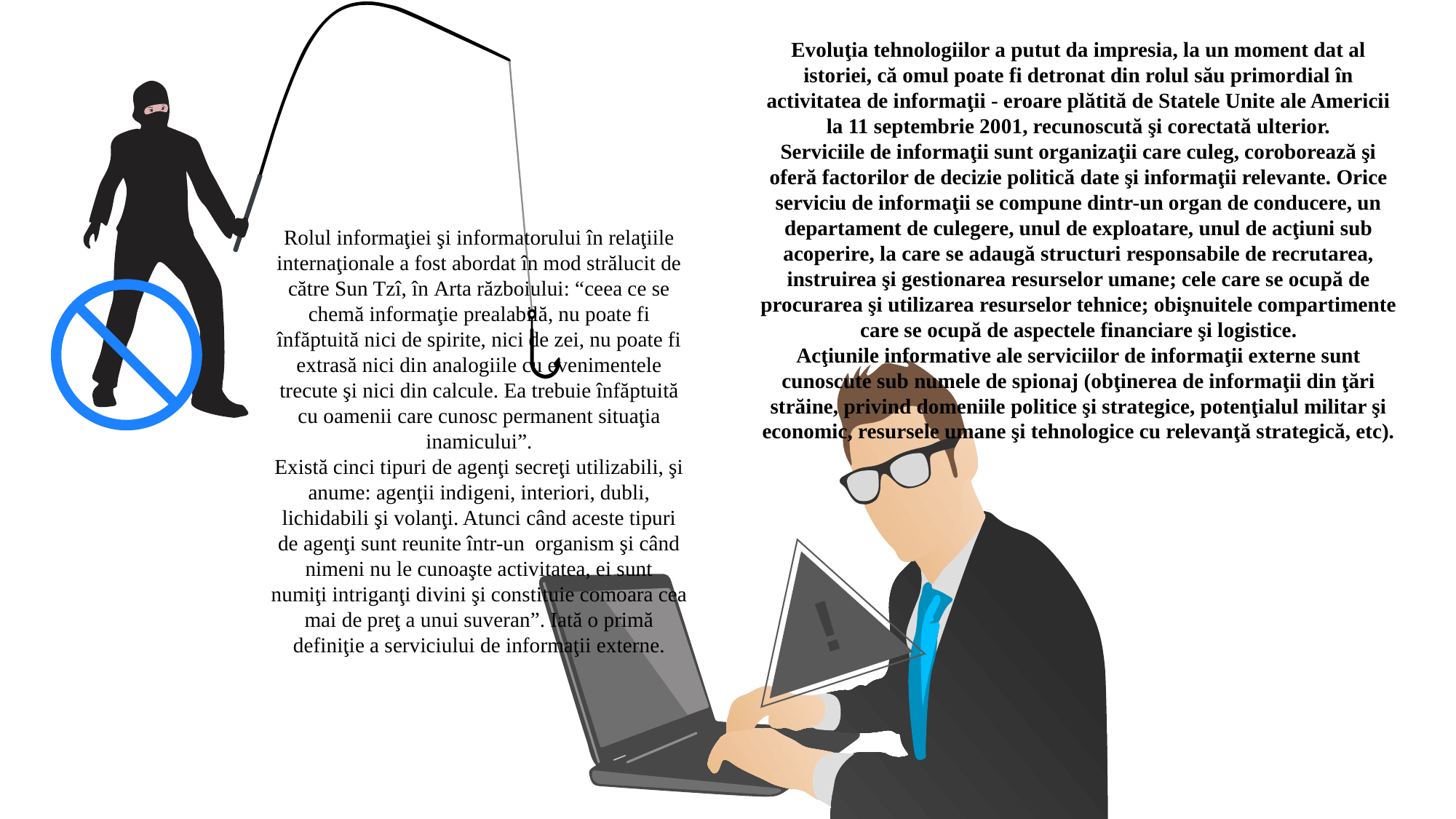

Evoluţia tehnologiilor a putut da impresia, la un moment dat al istoriei, că omul poate fi detronat din rolul său primordial în activitatea de informaţii - eroare plătită de Statele Unite ale Americii la 11 septembrie 2001, recunoscută şi corectată ulterior.
Serviciile de informaţii sunt organizaţii care culeg, coroborează şi oferă factorilor de decizie politică date şi informaţii relevante. Orice serviciu de informaţii se compune dintr-un organ de conducere, un departament de culegere, unul de exploatare, unul de acţiuni sub acoperire, la care se adaugă structuri responsabile de recrutarea, instruirea şi gestionarea resurselor umane; cele care se ocupă de procurarea şi utilizarea resurselor tehnice; obişnuitele compartimente care se ocupă de aspectele financiare şi logistice.
Acţiunile informative ale serviciilor de informaţii externe sunt cunoscute sub numele de spionaj (obţinerea de informaţii din ţări străine, privind domeniile politice şi strategice, potenţialul militar şi economic, resursele umane şi tehnologice cu relevanţă strategică, etc).

Rolul informaţiei şi informatorului în relaţiile internaţionale a fost abordat în mod strălucit de către Sun Tzî, în Arta războiului: “ceea ce se chemă informaţie prealabilă, nu poate fi înfăptuită nici de spirite, nici de zei, nu poate fi extrasă nici din analogiile cu evenimentele trecute şi nici din calcule. Ea trebuie înfăptuită cu oamenii care cunosc permanent situaţia inamicului”.
Există cinci tipuri de agenţi secreţi utilizabili, şi anume: agenţii indigeni, interiori, dubli, lichidabili şi volanţi. Atunci când aceste tipuri de agenţi sunt reunite într-un  organism şi când nimeni nu le cunoaşte activitatea, ei sunt numiţi intriganţi divini şi constituie comoara cea mai de preţ a unui suveran”. Iată o primă definiţie a serviciului de informaţii externe.

!